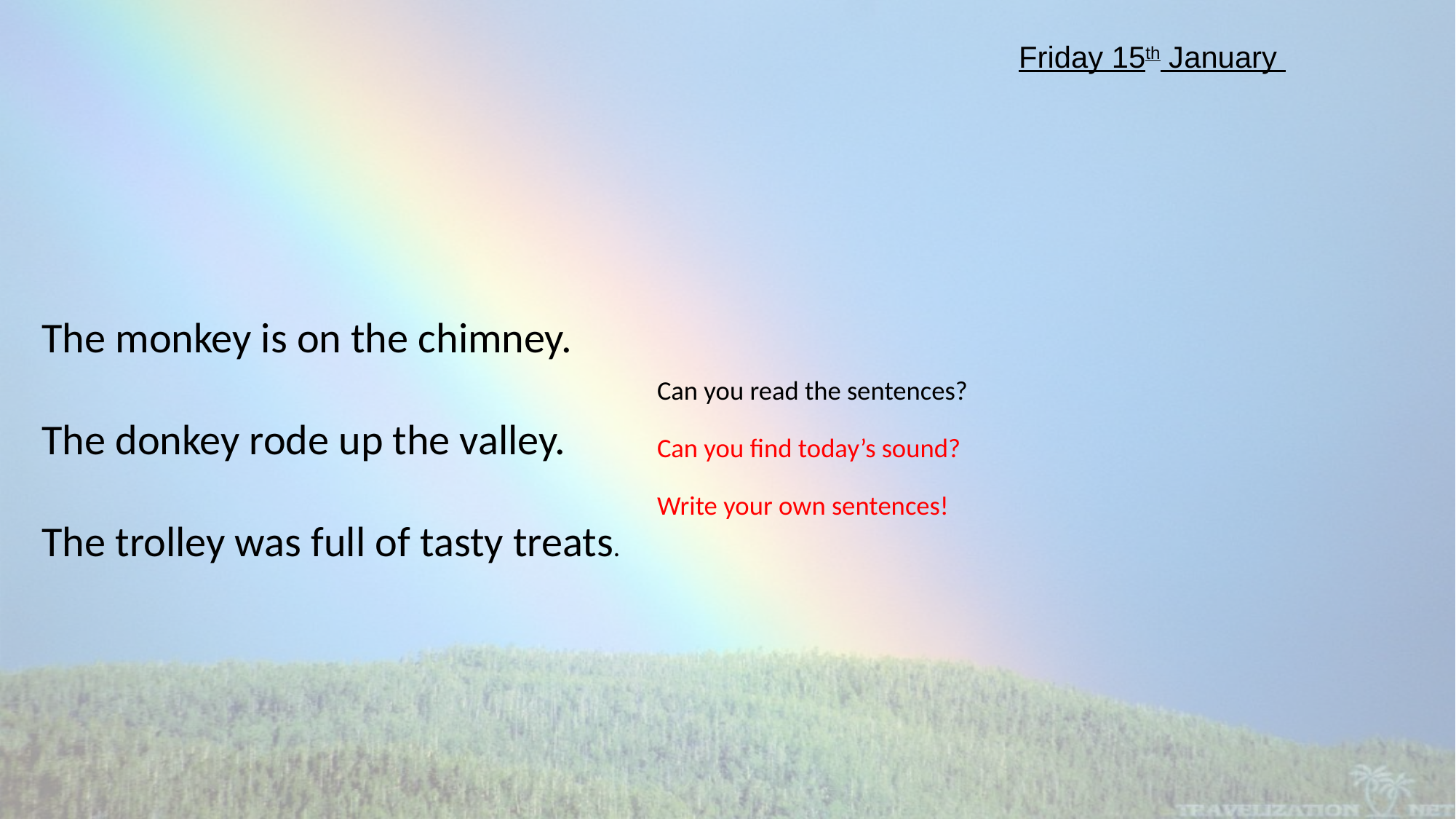

Friday 15th January
The monkey is on the chimney.

The donkey rode up the valley.

The trolley was full of tasty treats.

# Can you read the sentences? Can you find today’s sound? Write your own sentences!